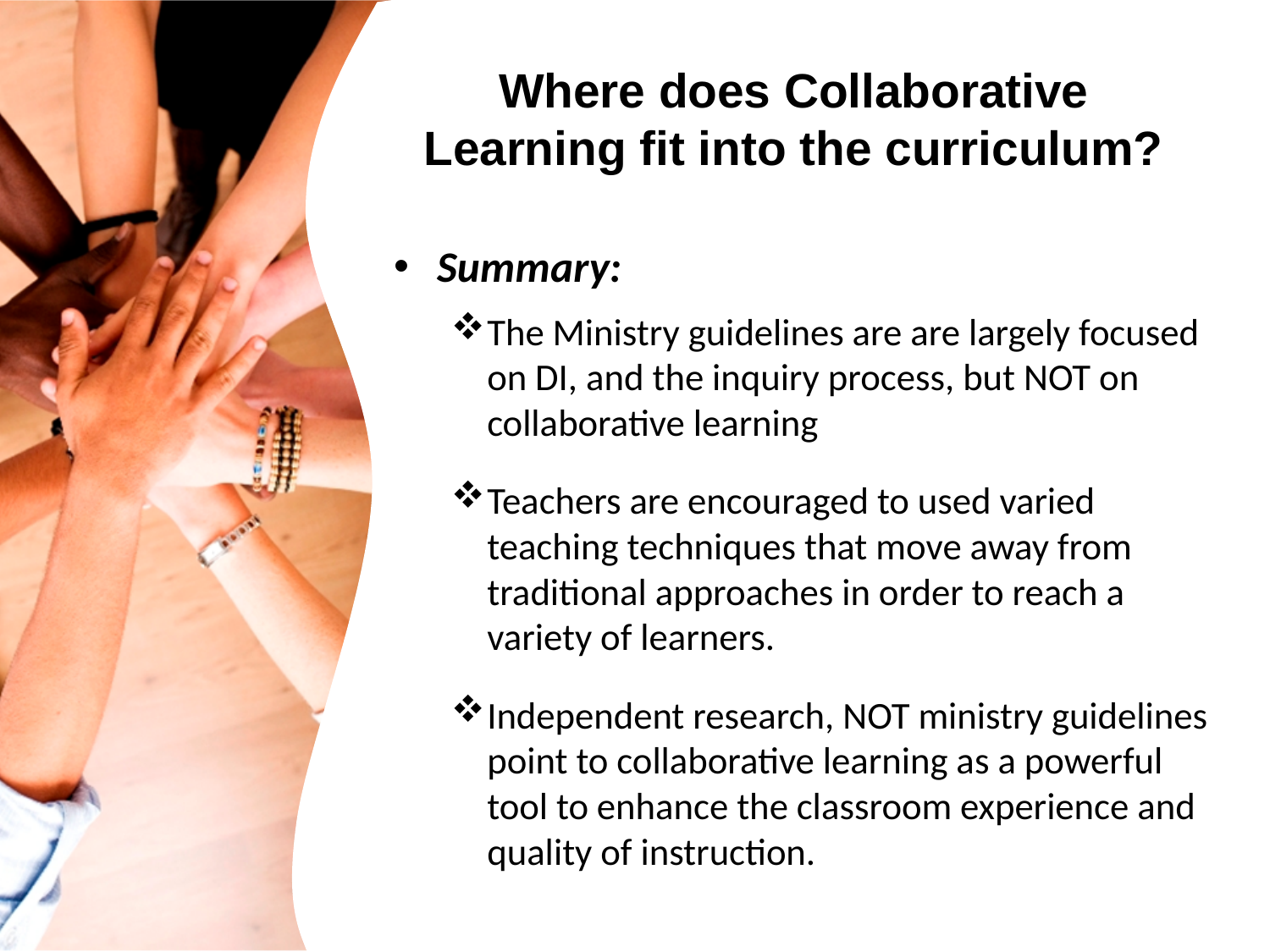

# Where does Collaborative Learning fit into the curriculum?
Summary:
The Ministry guidelines are are largely focused on DI, and the inquiry process, but NOT on collaborative learning
Teachers are encouraged to used varied teaching techniques that move away from traditional approaches in order to reach a variety of learners.
Independent research, NOT ministry guidelines point to collaborative learning as a powerful tool to enhance the classroom experience and quality of instruction.